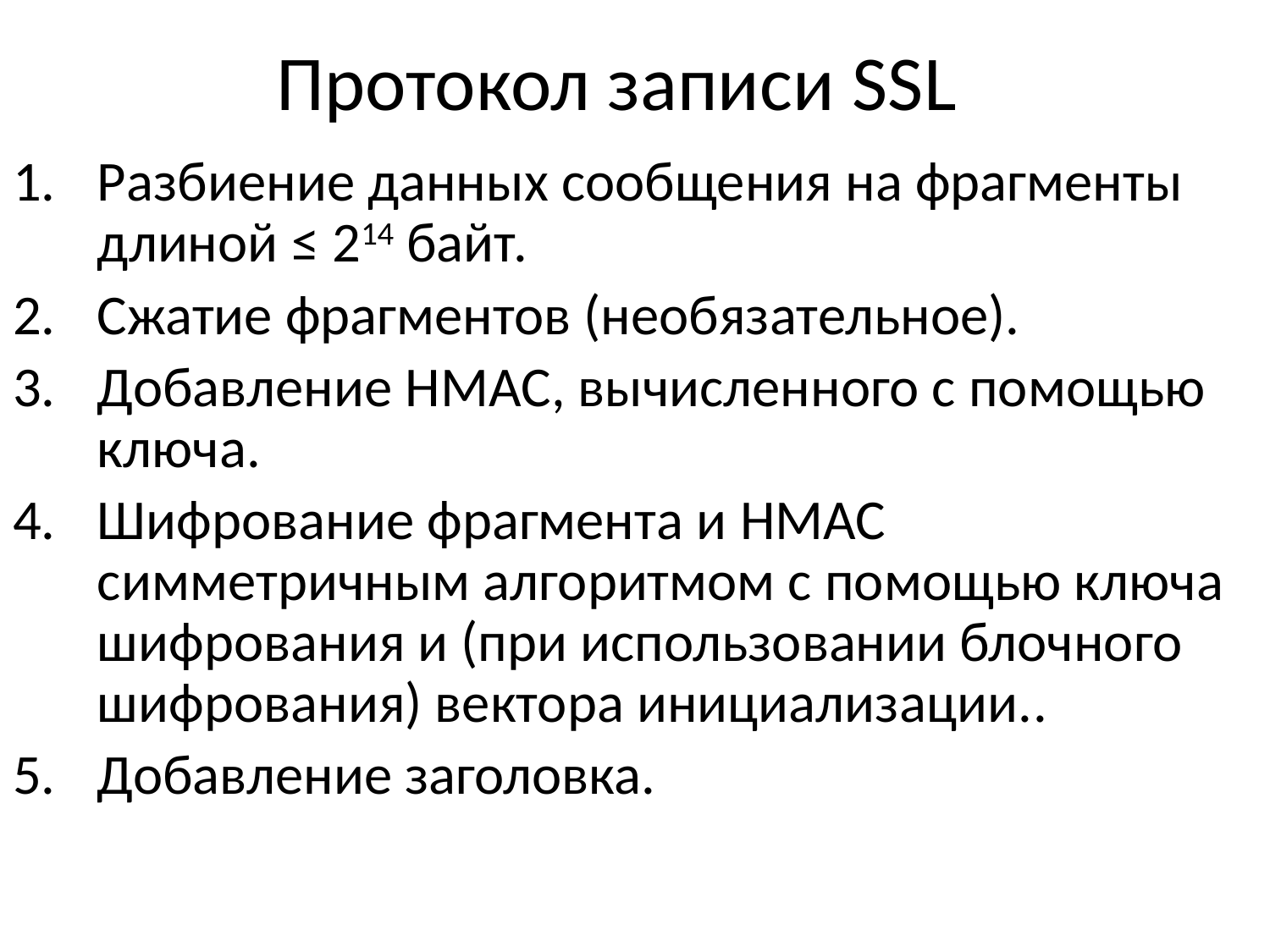

# Протокол записи SSL
Разбиение данных сообщения на фрагменты длиной ≤ 214 байт.
Сжатие фрагментов (необязательное).
Добавление HMAC, вычисленного с помощью ключа.
Шифрование фрагмента и HMAC симметричным алгоритмом с помощью ключа шифрования и (при использовании блочного шифрования) вектора инициализации..
Добавление заголовка.